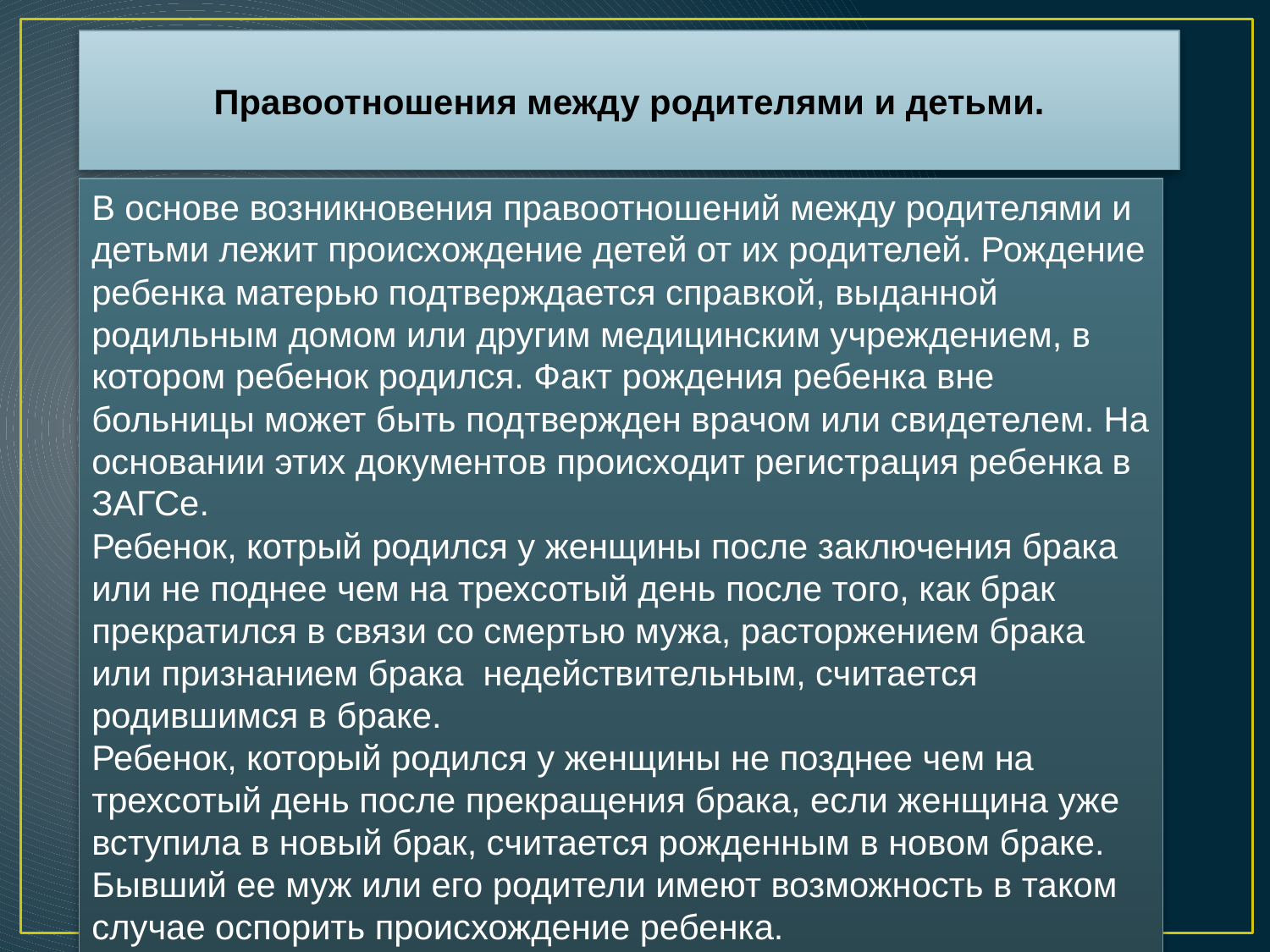

Правоотношения между родителями и детьми.

В основе возникновения правоотношений между родителями и детьми лежит происхождение детей от их родителей. Рождение ребенка матерью подтверждается справкой, выданной родильным домом или другим медицинским учреждением, в котором ребенок родился. Факт рождения ребенка вне больницы может быть подтвержден врачом или свидетелем. На основании этих документов происходит регистрация ребенка в ЗАГСе.
Ребенок, котрый родился у женщины после заключения брака или не поднее чем на трехсотый день после того, как брак прекратился в связи со смертью мужа, расторжением брака или признанием брака  недействительным, считается родившимся в браке.
Ребенок, который родился у женщины не позднее чем на трехсотый день после прекращения брака, если женщина уже вступила в новый брак, считается рожденным в новом браке. Бывший ее муж или его родители имеют возможность в таком случае оспорить происхождение ребенка.